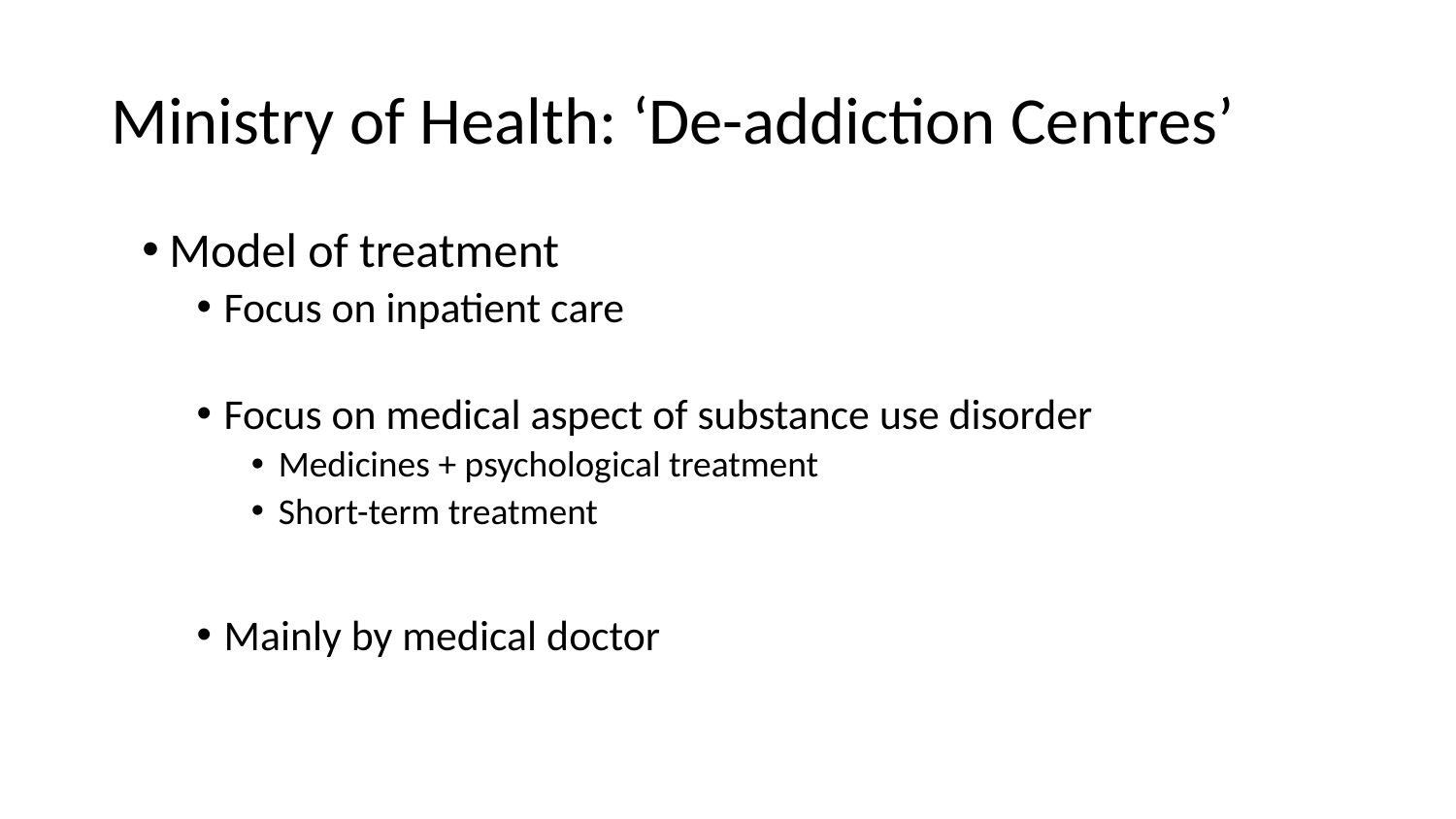

# Ministry of Health: ‘De-addiction Centres’
Model of treatment
Focus on inpatient care

Focus on medical aspect of substance use disorder
Medicines + psychological treatment
Short-term treatment

Mainly by medical doctor